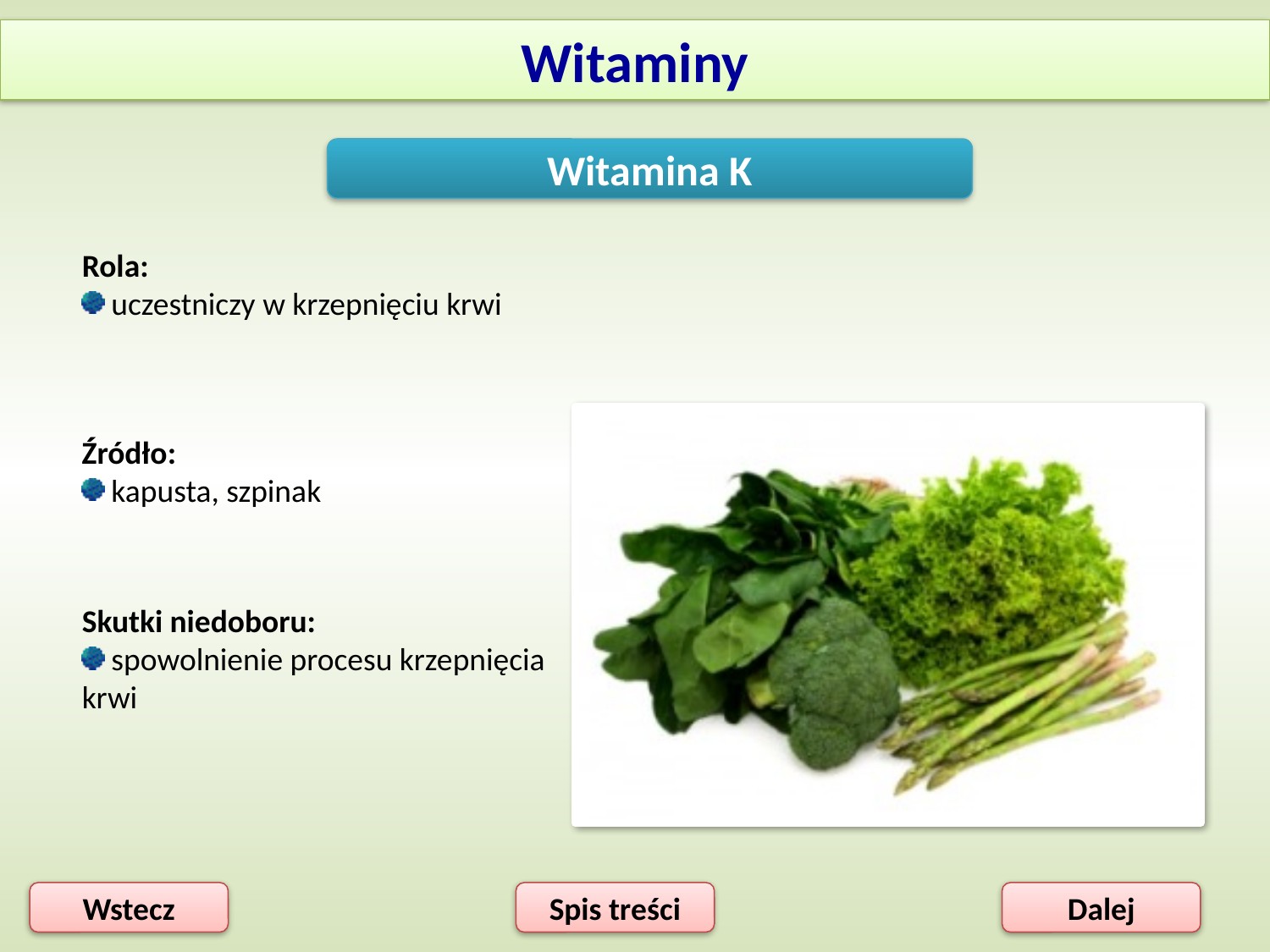

Witaminy
Witamina K
Rola:
 uczestniczy w krzepnięciu krwi

Źródło:
 kapusta, szpinak
Skutki niedoboru:
 spowolnienie procesu krzepnięcia
krwi
Wstecz
Spis treści
Dalej